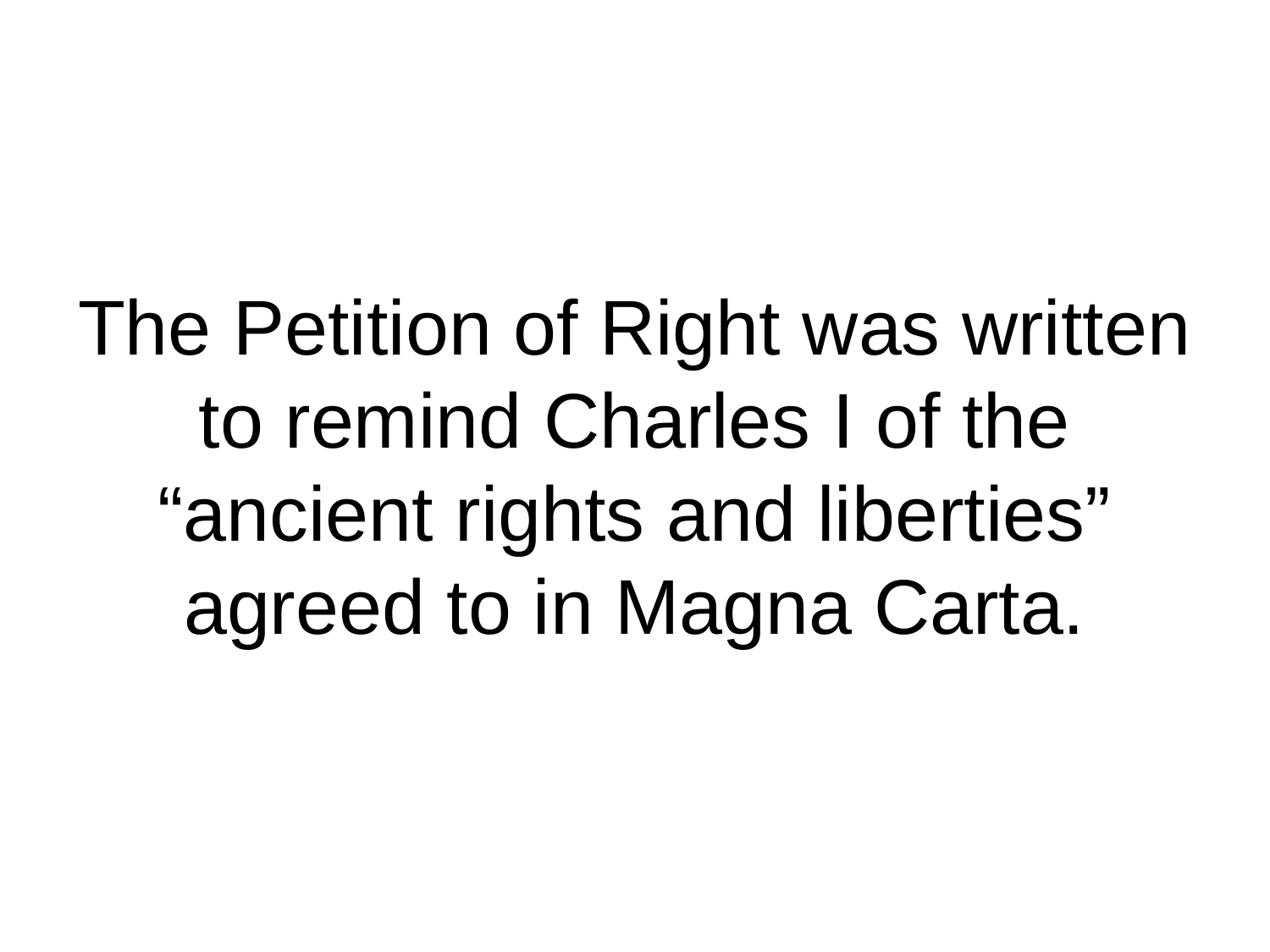

# The Petition of Right was written to remind Charles I of the “ancient rights and liberties” agreed to in Magna Carta.